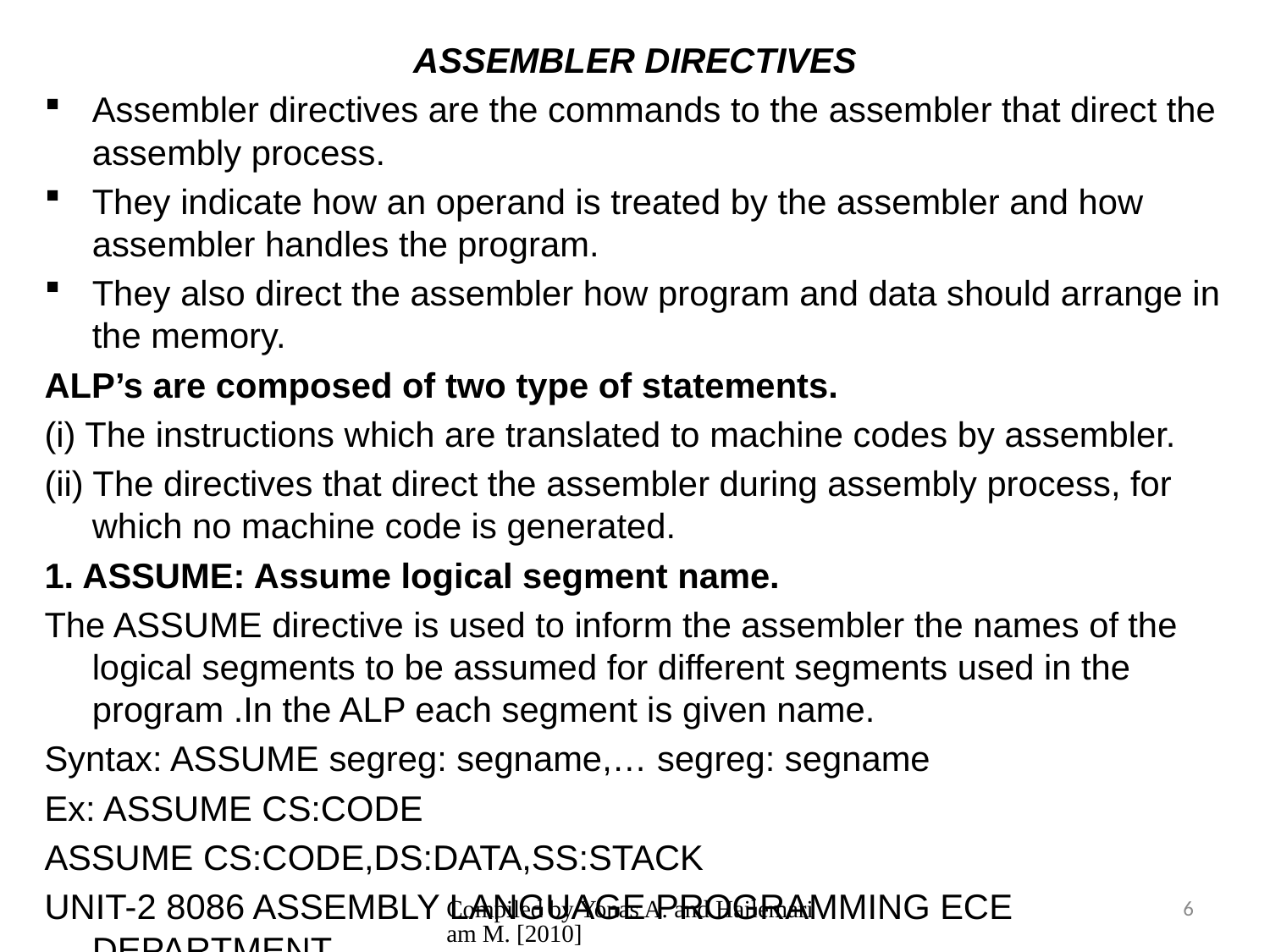

ASSEMBLER DIRECTIVES
Assembler directives are the commands to the assembler that direct the assembly process.
They indicate how an operand is treated by the assembler and how assembler handles the program.
They also direct the assembler how program and data should arrange in the memory.
ALP’s are composed of two type of statements.
(i) The instructions which are translated to machine codes by assembler.
(ii) The directives that direct the assembler during assembly process, for which no machine code is generated.
1. ASSUME: Assume logical segment name.
The ASSUME directive is used to inform the assembler the names of the logical segments to be assumed for different segments used in the program .In the ALP each segment is given name.
Syntax: ASSUME segreg: segname,… segreg: segname
Ex: ASSUME CS:CODE
ASSUME CS:CODE,DS:DATA,SS:STACK
UNIT-2 8086 ASSEMBLY LANGUAGE PROGRAMMING ECE DEPARTMENT
Compiled by Yonas A. and Hailemariam M. [2010]
6